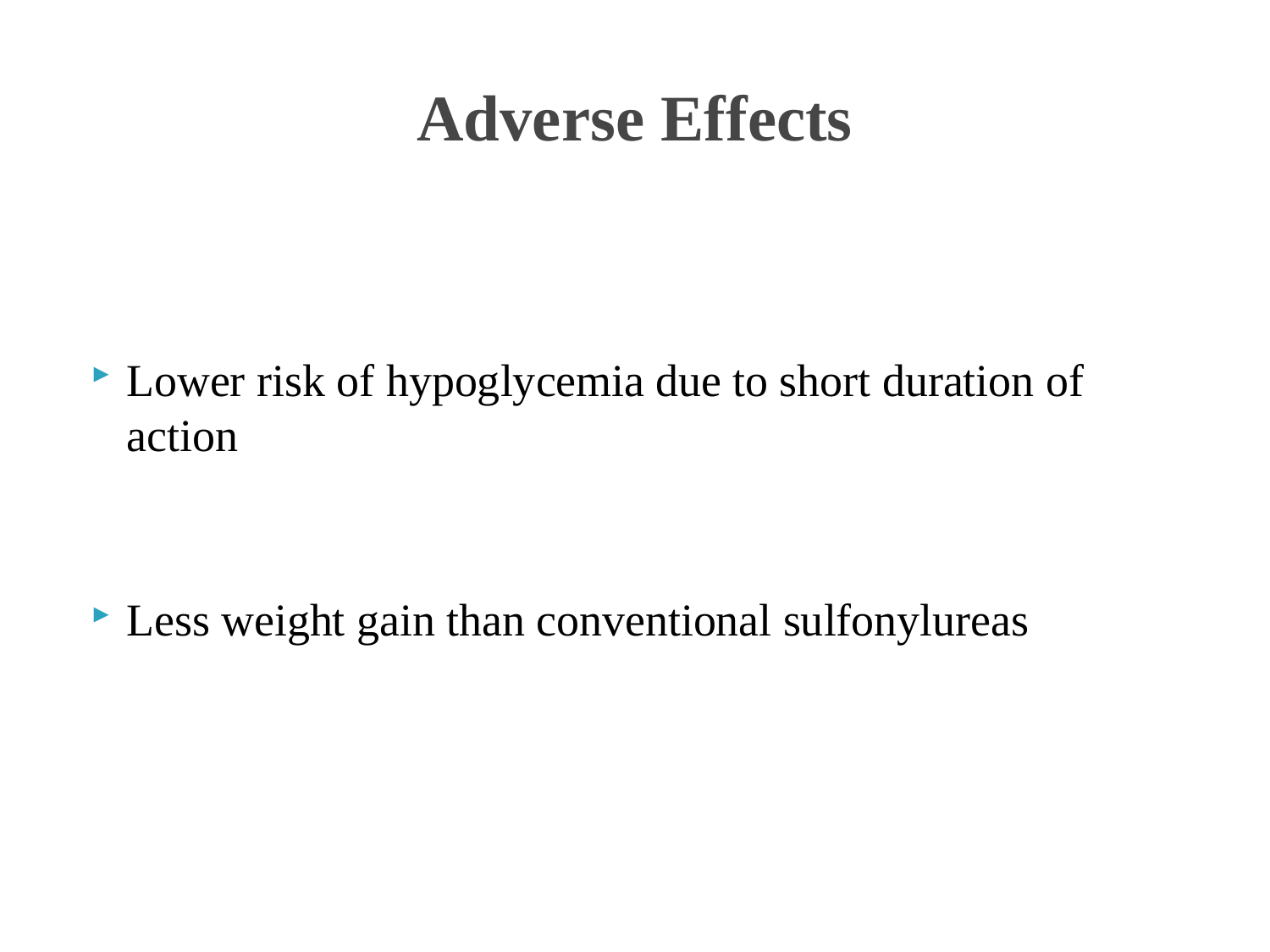

# Adverse Effects

Lower risk of hypoglycemia due to short duration of action

Less weight gain than conventional sulfonylureas